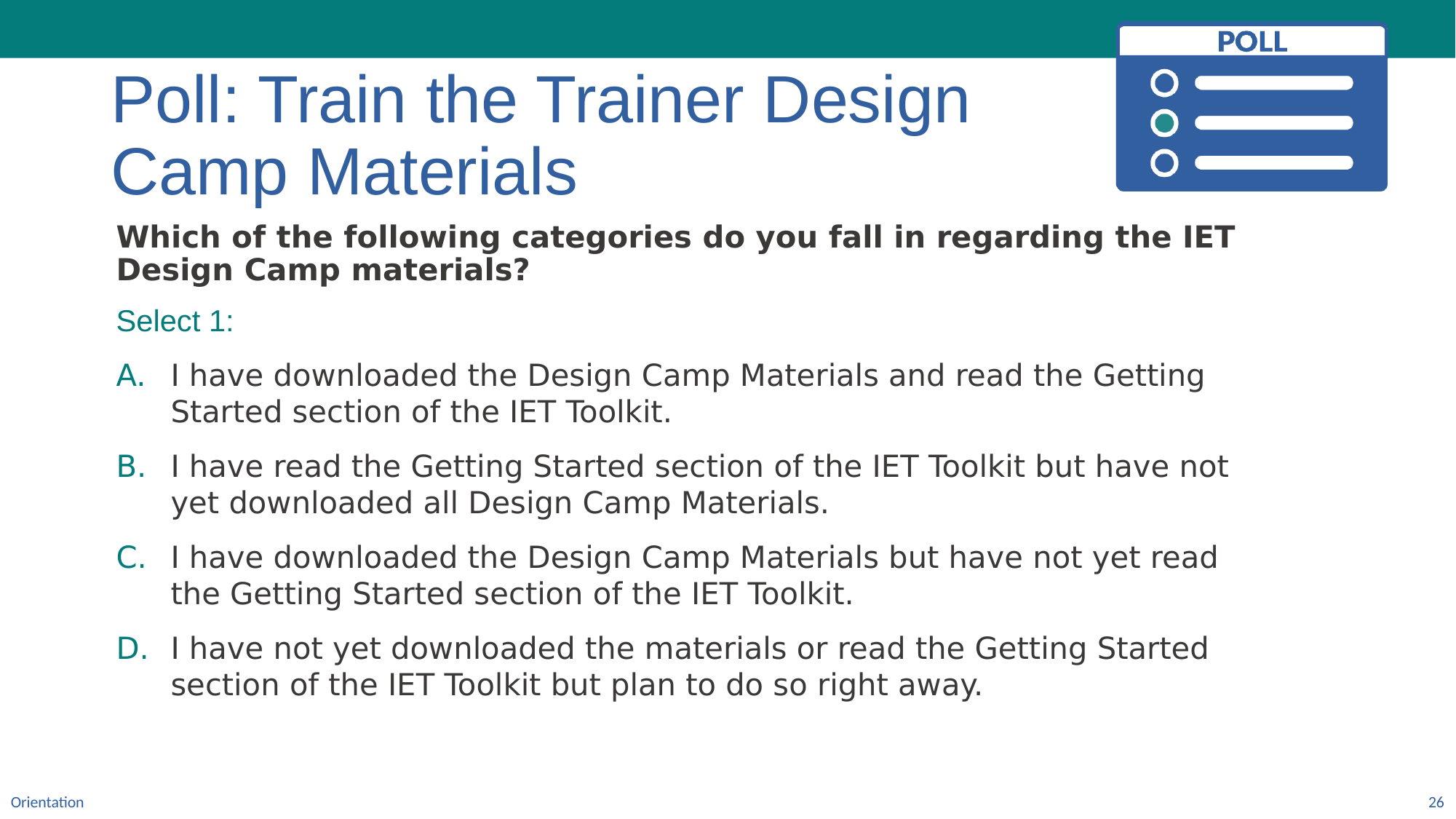

Poll: Train the Trainer Design Camp Materials
Which of the following categories do you fall in regarding the IET Design Camp materials?
Select 1:
I have downloaded the Design Camp Materials and read the Getting Started section of the IET Toolkit.
I have read the Getting Started section of the IET Toolkit but have not yet downloaded all Design Camp Materials.
I have downloaded the Design Camp Materials but have not yet read the Getting Started section of the IET Toolkit.
I have not yet downloaded the materials or read the Getting Started section of the IET Toolkit but plan to do so right away.
Orientation
26